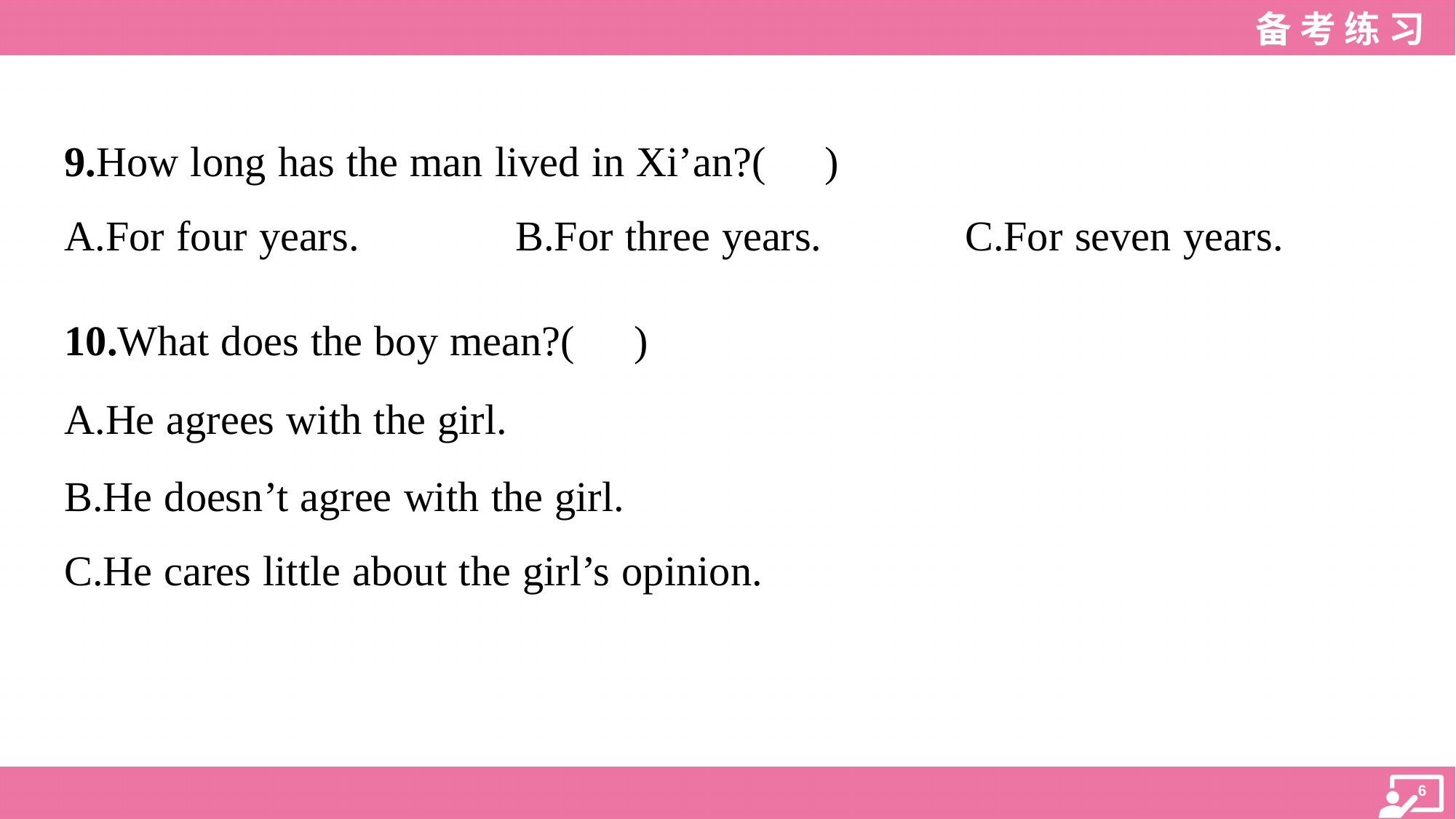

9.How long has the man lived in Xi’an?(     )
A.For four years.	B.For three years.	C.For seven years.
10.What does the boy mean?(     )
A.He agrees with the girl.
B.He doesn’t agree with the girl.
C.He cares little about the girl’s opinion.